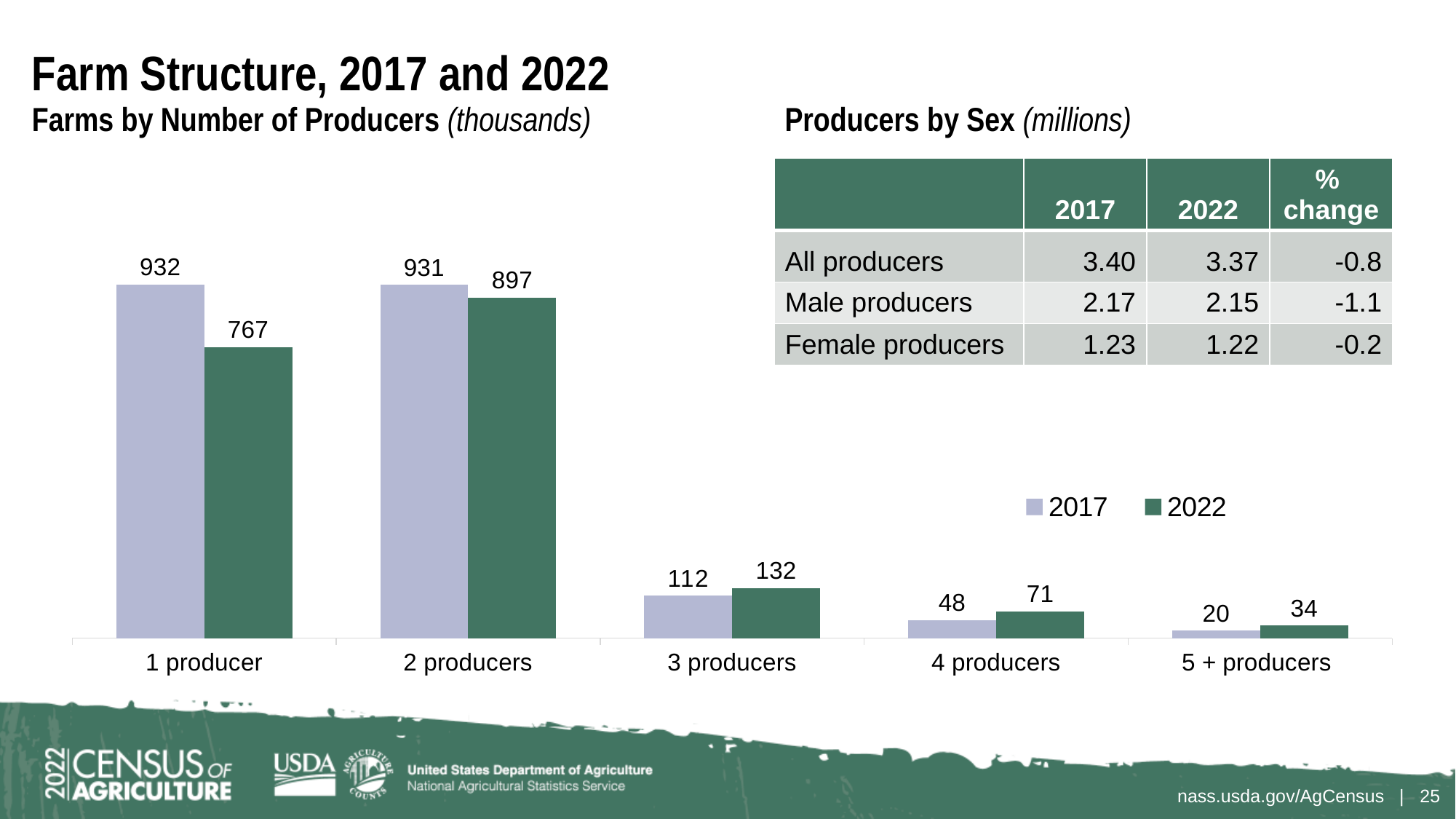

### Chart

| Category | 2017 | 2022 |
|---|---|---|
| 1 producer | 931799.0 | 767207.0 |
| 2 producers | 930782.0 | 897243.0 |
| 3 producers | 112085.0 | 131797.0 |
| 4 producers | 47674.0 | 70725.0 |
| 5 + producers  | 19880.0 | 33515.0 |
# Farm Structure, 2017 and 2022

Producers by Sex (millions)
Farms by Number of Producers (thousands)
|  | 2017 | 2022 | % change |
| --- | --- | --- | --- |
| All producers | 3.40 | 3.37 | -0.8 |
| Male producers | 2.17 | 2.15 | -1.1 |
| Female producers | 1.23 | 1.22 | -0.2 |